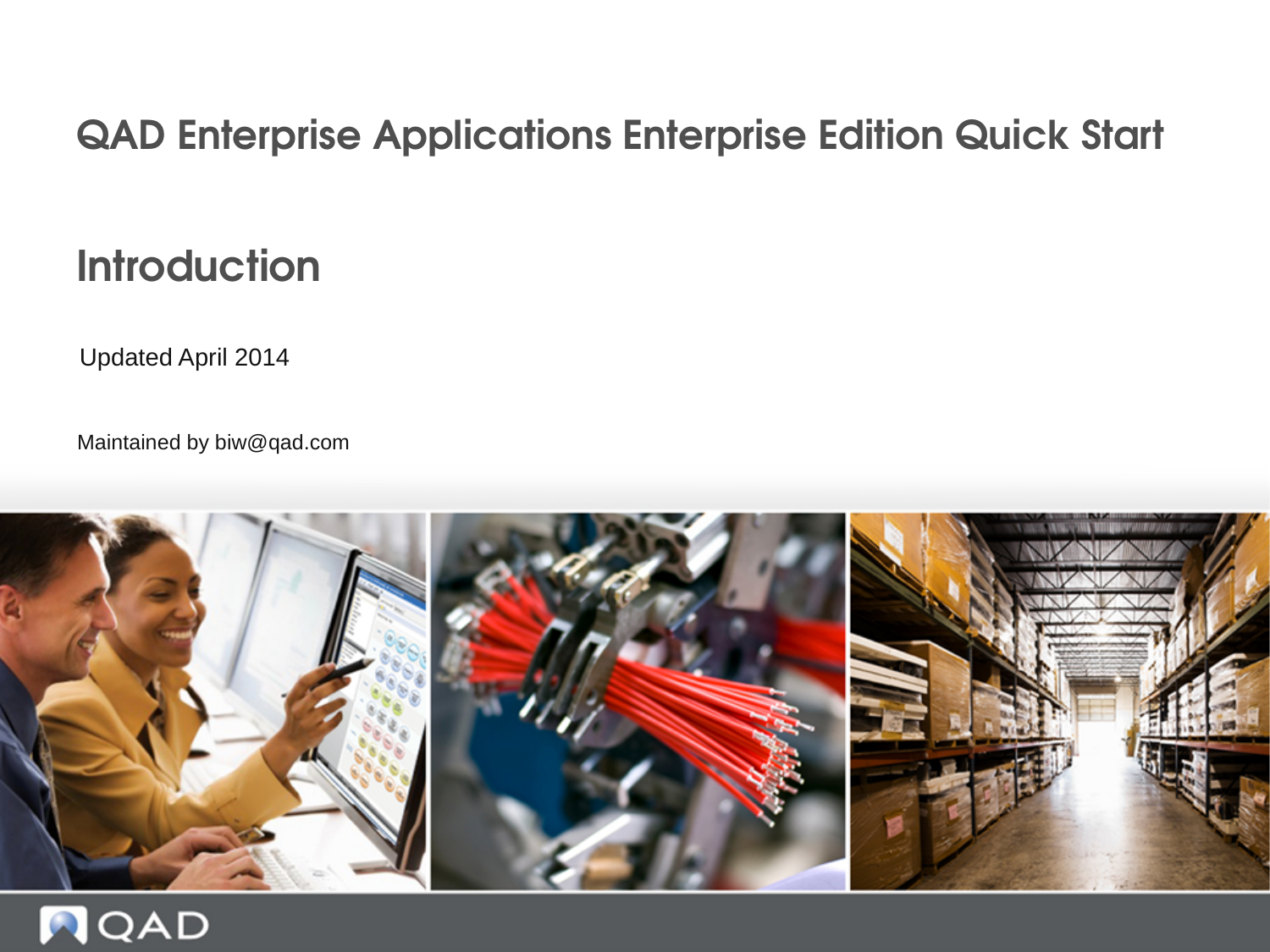

# QAD Enterprise Applications Enterprise Edition Quick Start
Introduction
Updated April 2014
Maintained by biw@qad.com